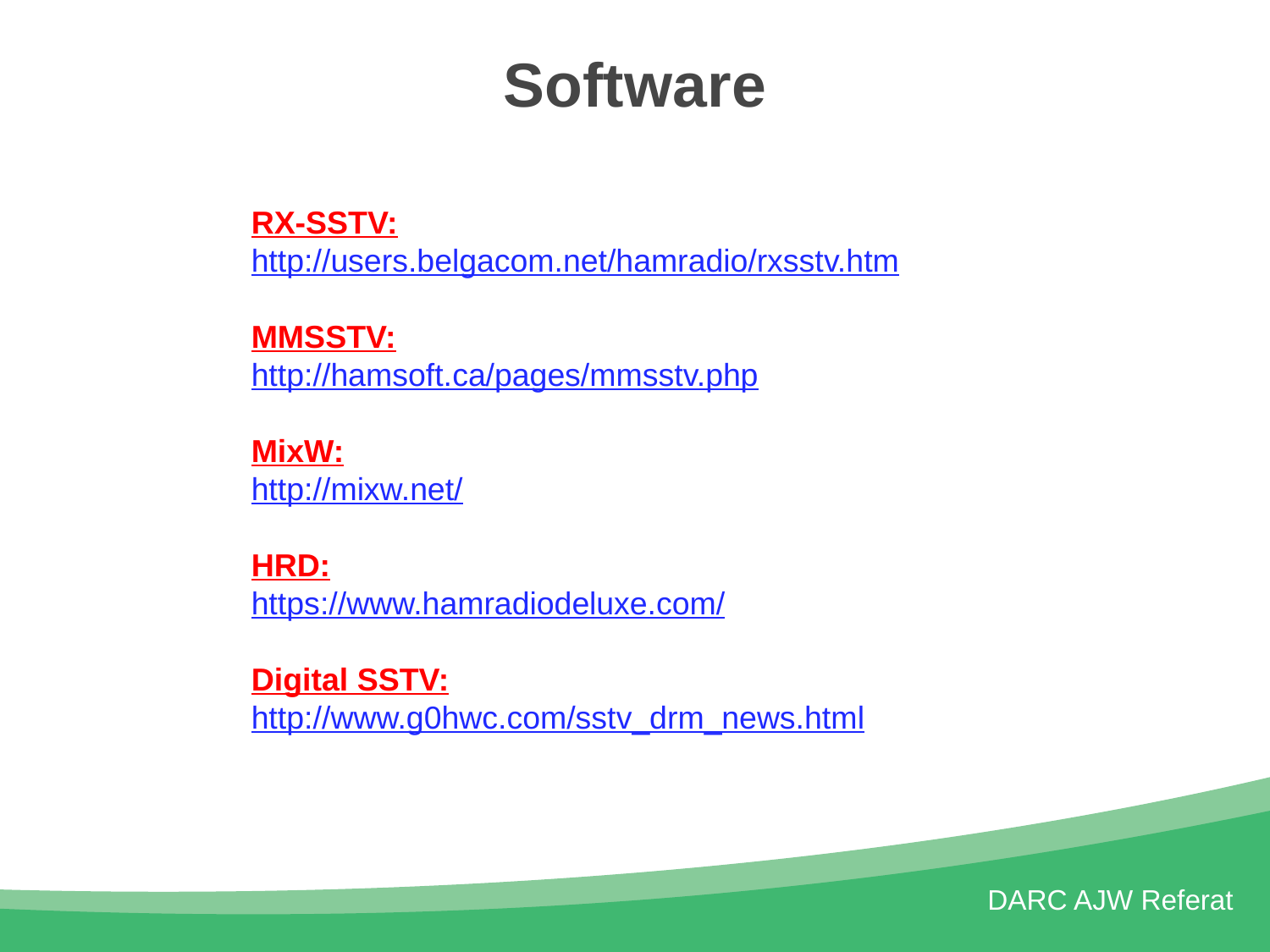

# Software

RX-SSTV:
http://users.belgacom.net/hamradio/rxsstv.htm
MMSSTV:
http://hamsoft.ca/pages/mmsstv.php
MixW:
http://mixw.net/

HRD:
https://www.hamradiodeluxe.com/
Digital SSTV:
http://www.g0hwc.com/sstv_drm_news.html